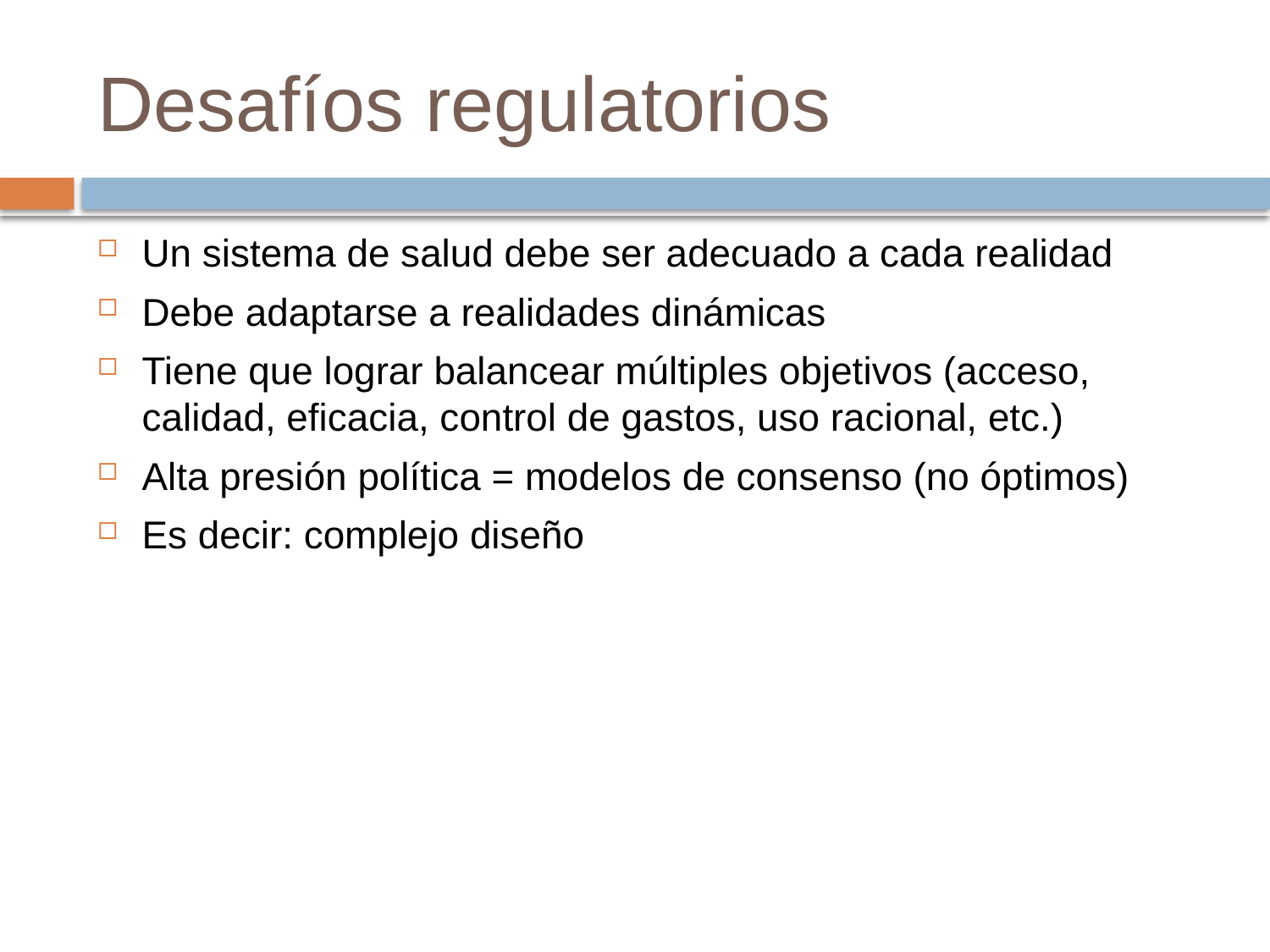

# Desafíos regulatorios
Un sistema de salud debe ser adecuado a cada realidad
Debe adaptarse a realidades dinámicas
Tiene que lograr balancear múltiples objetivos (acceso, calidad, eficacia, control de gastos, uso racional, etc.)
Alta presión política = modelos de consenso (no óptimos)
Es decir: complejo diseño